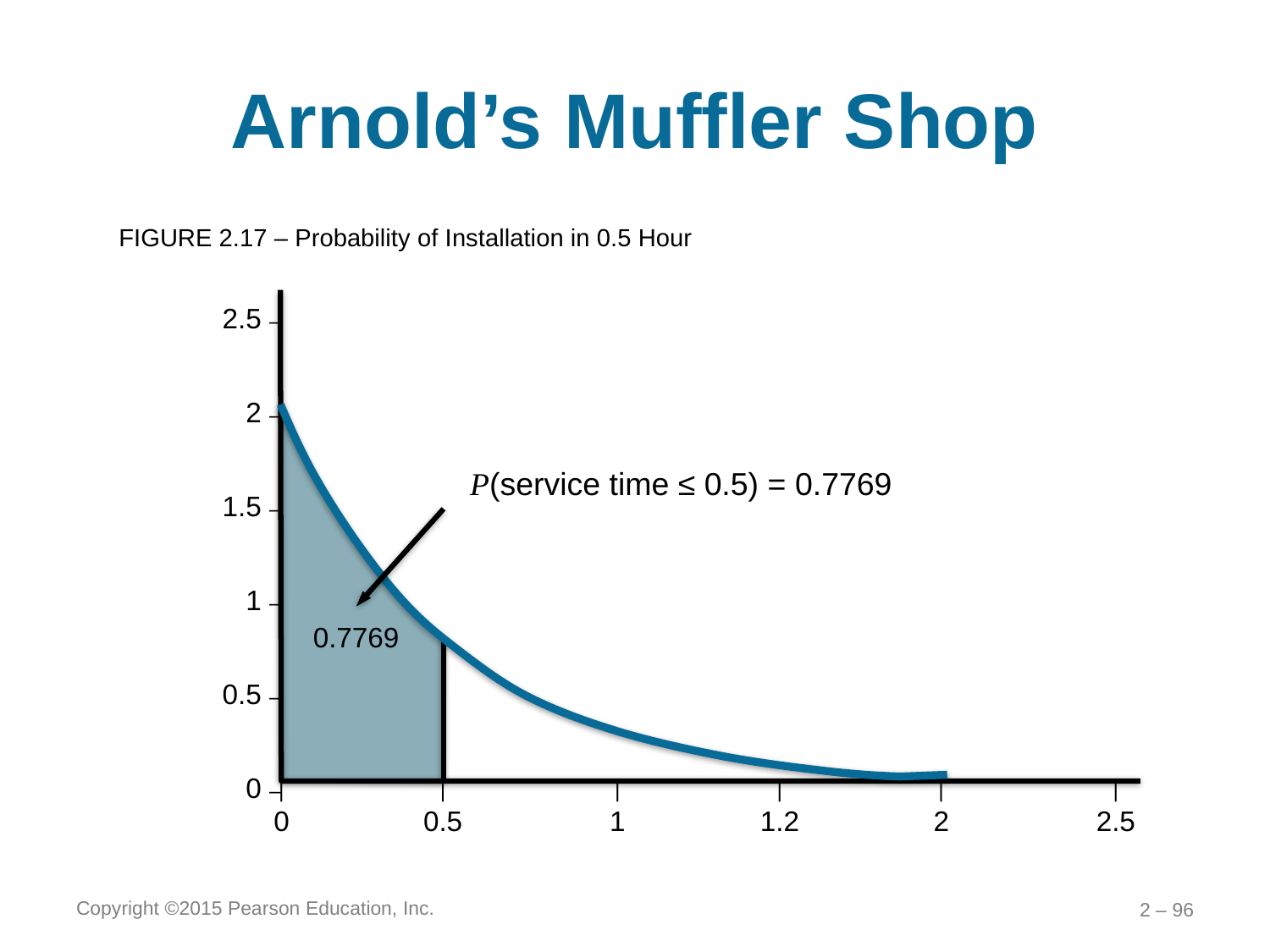

# Arnold’s Muffler Shop
FIGURE 2.17 – Probability of Installation in 0.5 Hour
2.5 –
2 –
1.5 –
1 –
0.5 –
0 –

	|	|	|	|	|	|
	0	0.5	1	1.2	2	2.5

P(service time ≤ 0.5) = 0.7769
0.7769
Copyright ©2015 Pearson Education, Inc.
2 – 96